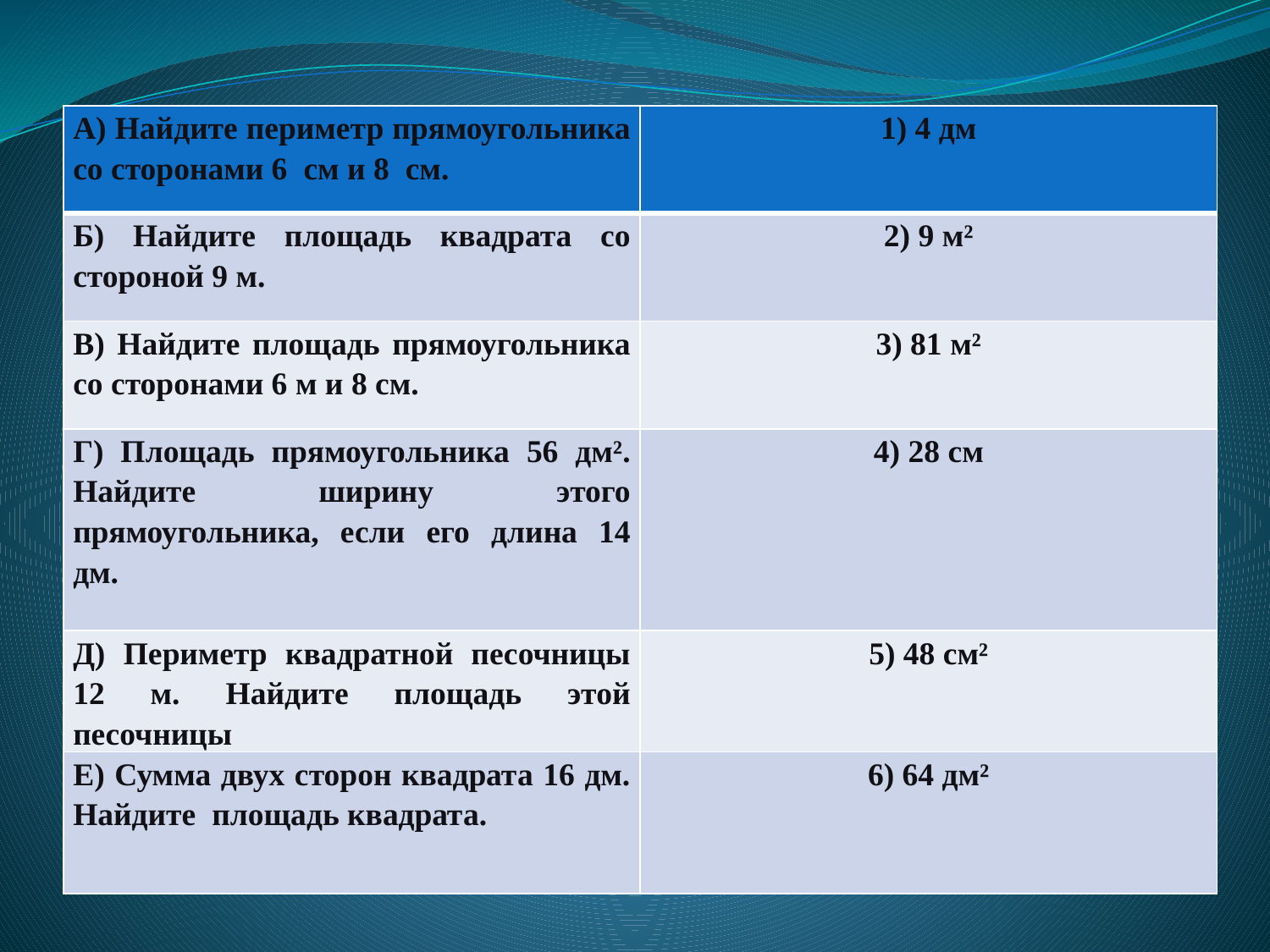

| А) Найдите периметр прямоугольника со сторонами 6  см и 8  см. | 1) 4 дм |
| --- | --- |
| Б) Найдите площадь квадрата со стороной 9 м. | 2) 9 м² |
| В) Найдите площадь прямоугольника со сторонами 6 м и 8 см. | 3) 81 м² |
| Г) Площадь прямоугольника 56 дм². Найдите ширину этого прямоугольника, если его длина 14 дм. | 4) 28 см |
| Д) Периметр квадратной песочницы 12 м. Найдите площадь этой песочницы | 5) 48 см² |
| Е) Сумма двух сторон квадрата 16 дм. Найдите  площадь квадрата. | 6) 64 дм² |
# Как найти периметр квадрата?